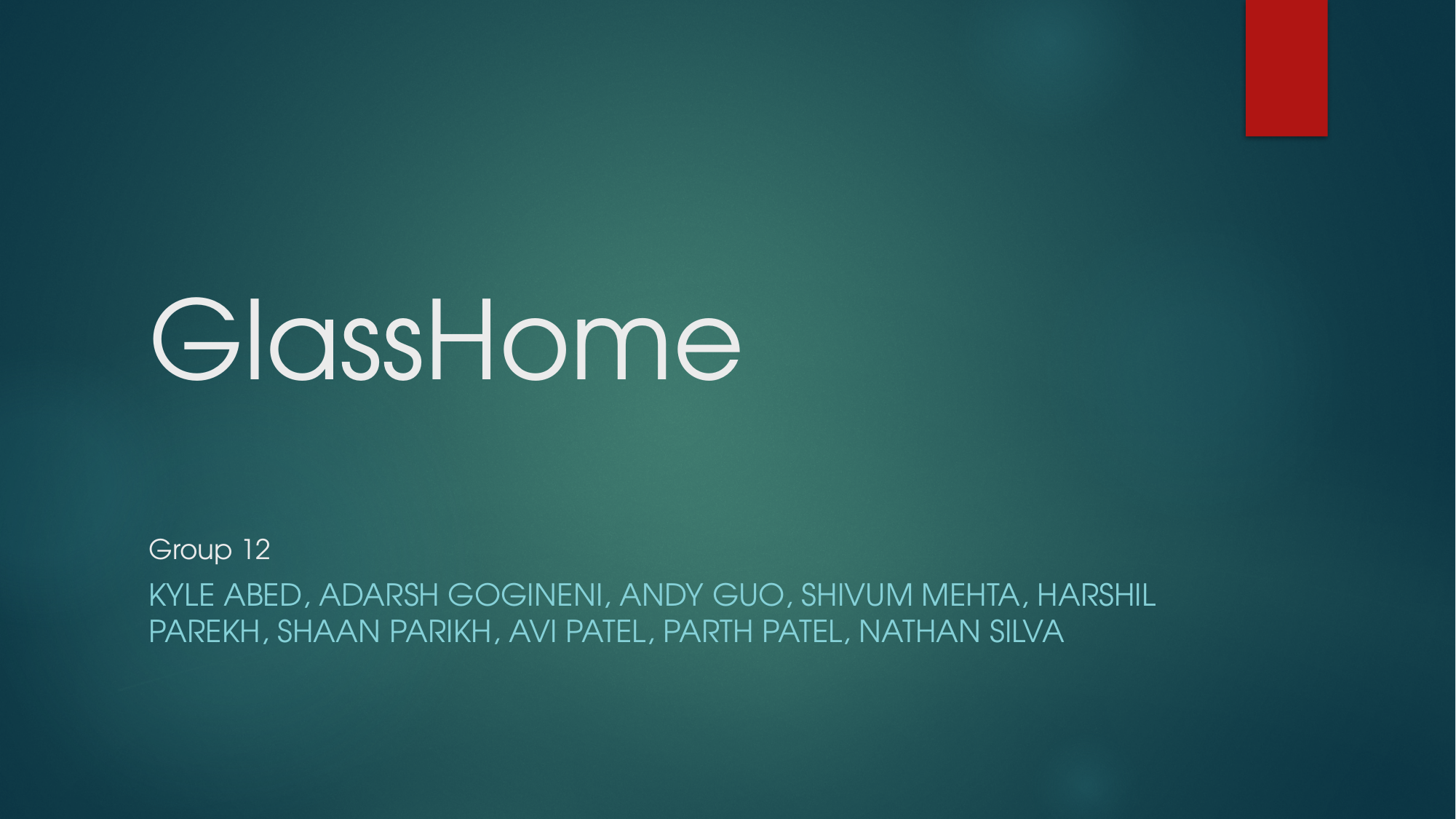

# GlassHome
Group 12
KYLE ABED, ADARSH GOGINENI, ANDY GUO, SHIVUM MEHTA, HARSHIL PAREKH, SHAAN PARIKH, AVI PATEL, PARTH PATEL, NATHAN SILVA